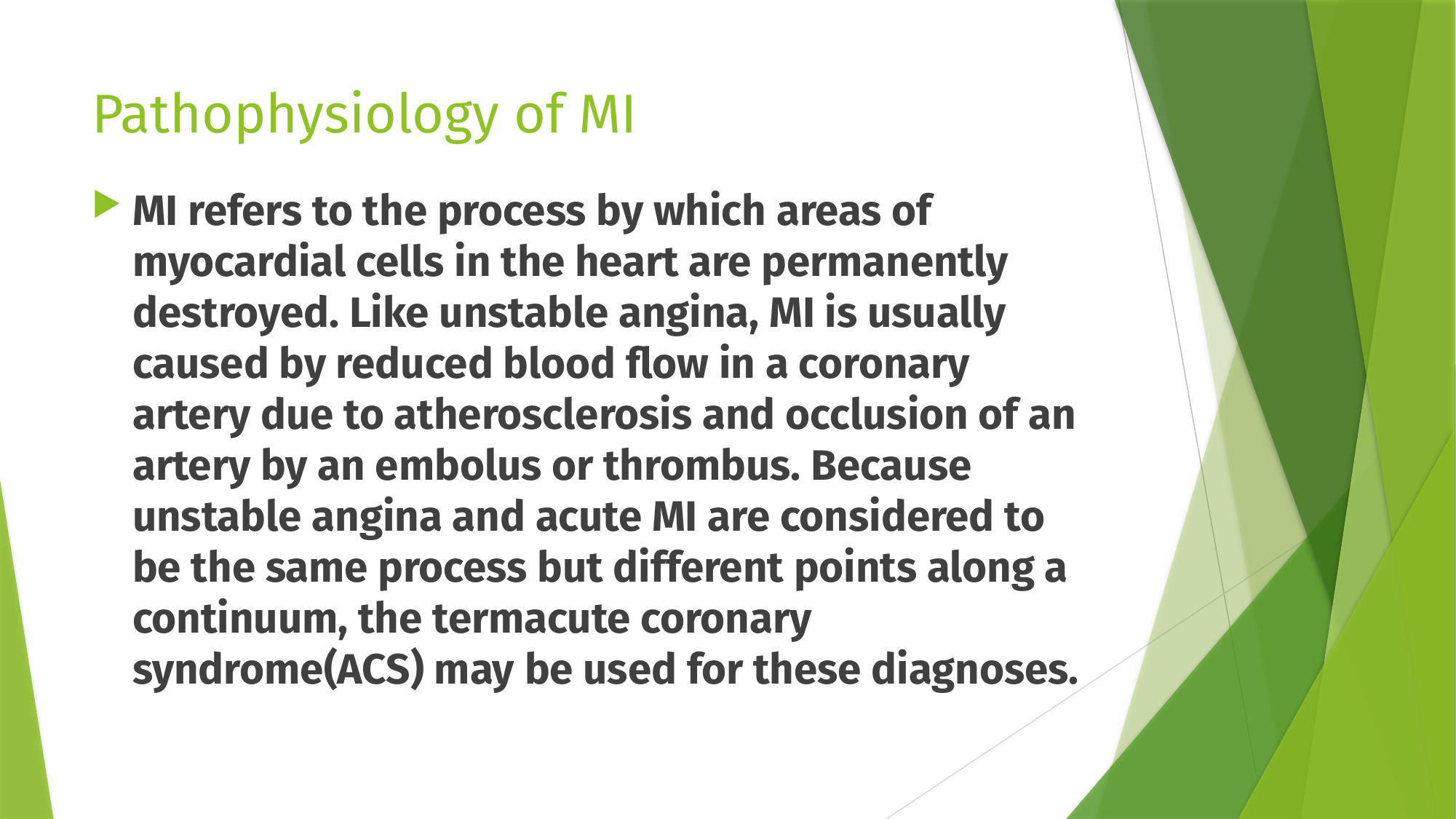

# Pathophysiology of MI
MI refers to the process by which areas of myocardial cells in the heart are permanently destroyed. Like unstable angina, MI is usually caused by reduced blood ﬂow in a coronary artery due to atherosclerosis and occlusion of an artery by an embolus or thrombus. Because unstable angina and acute MI are considered to be the same process but different points along a continuum, the termacute coronary syndrome(ACS) may be used for these diagnoses.